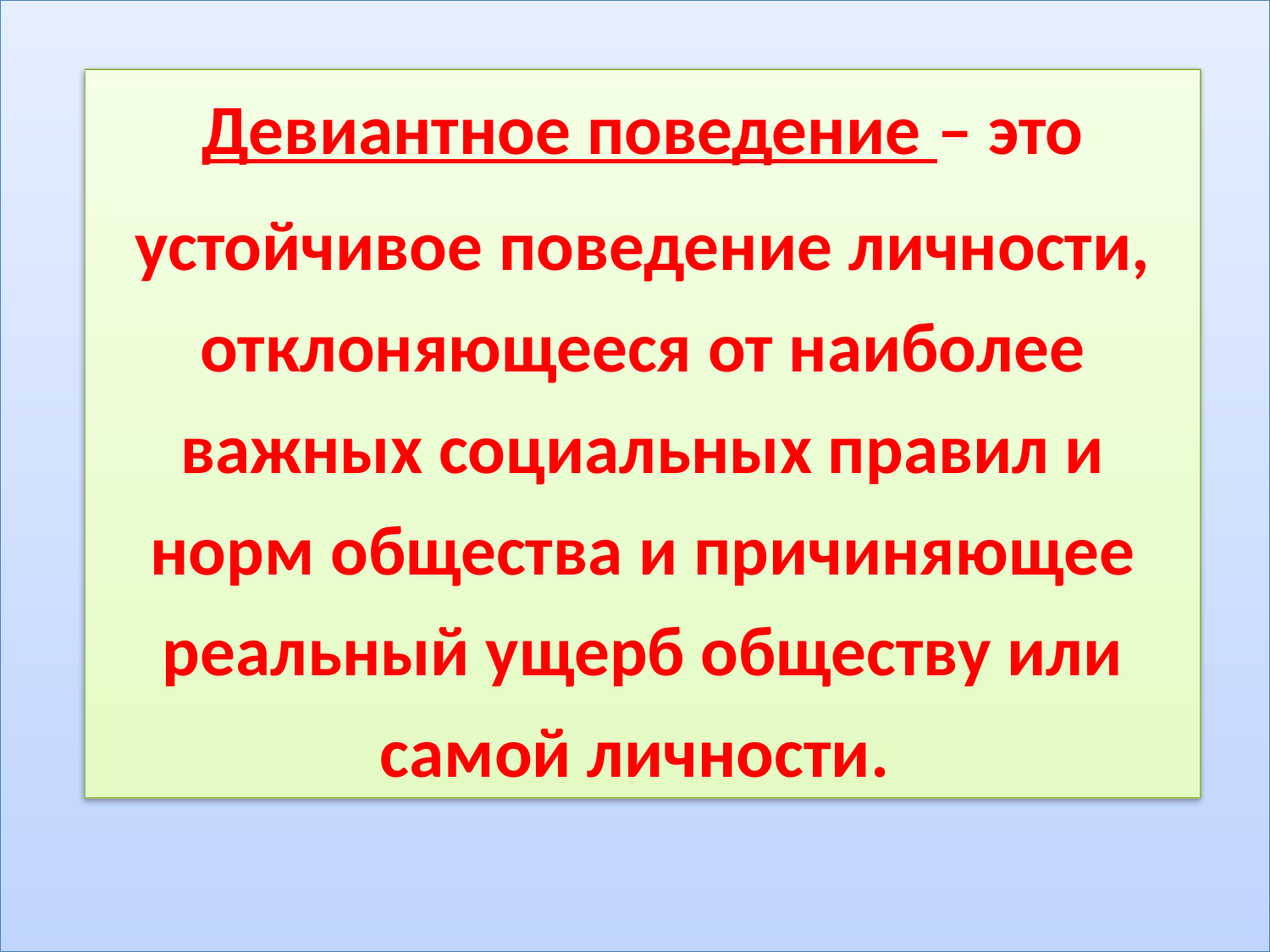

Девиантное поведение – это
устойчивое поведение личности, отклоняющееся от наиболее важных социальных правил и норм общества и причиняющее реальный ущерб обществу или самой личности.